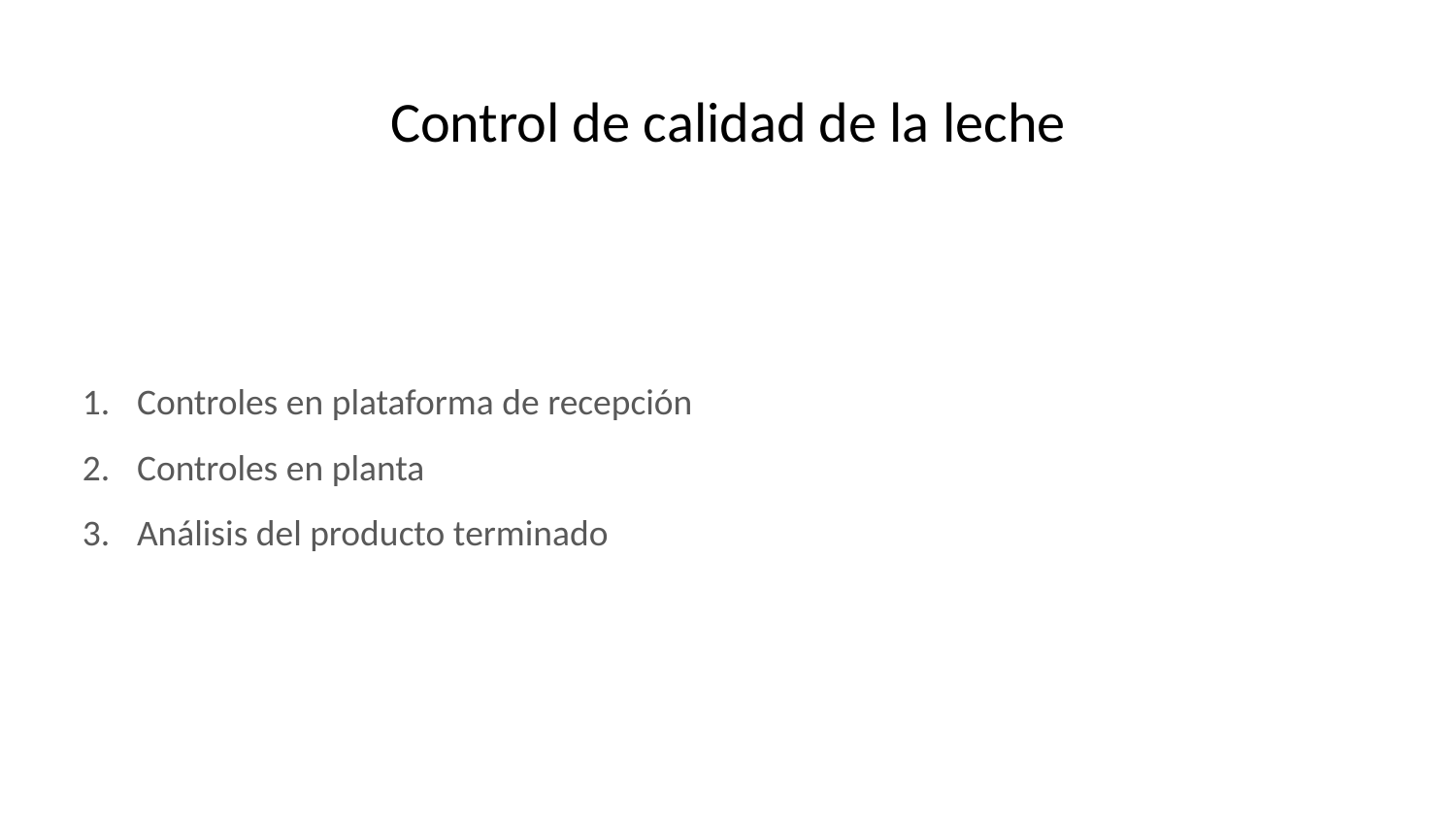

# Control de calidad de la leche
Controles en plataforma de recepción
Controles en planta
Análisis del producto terminado